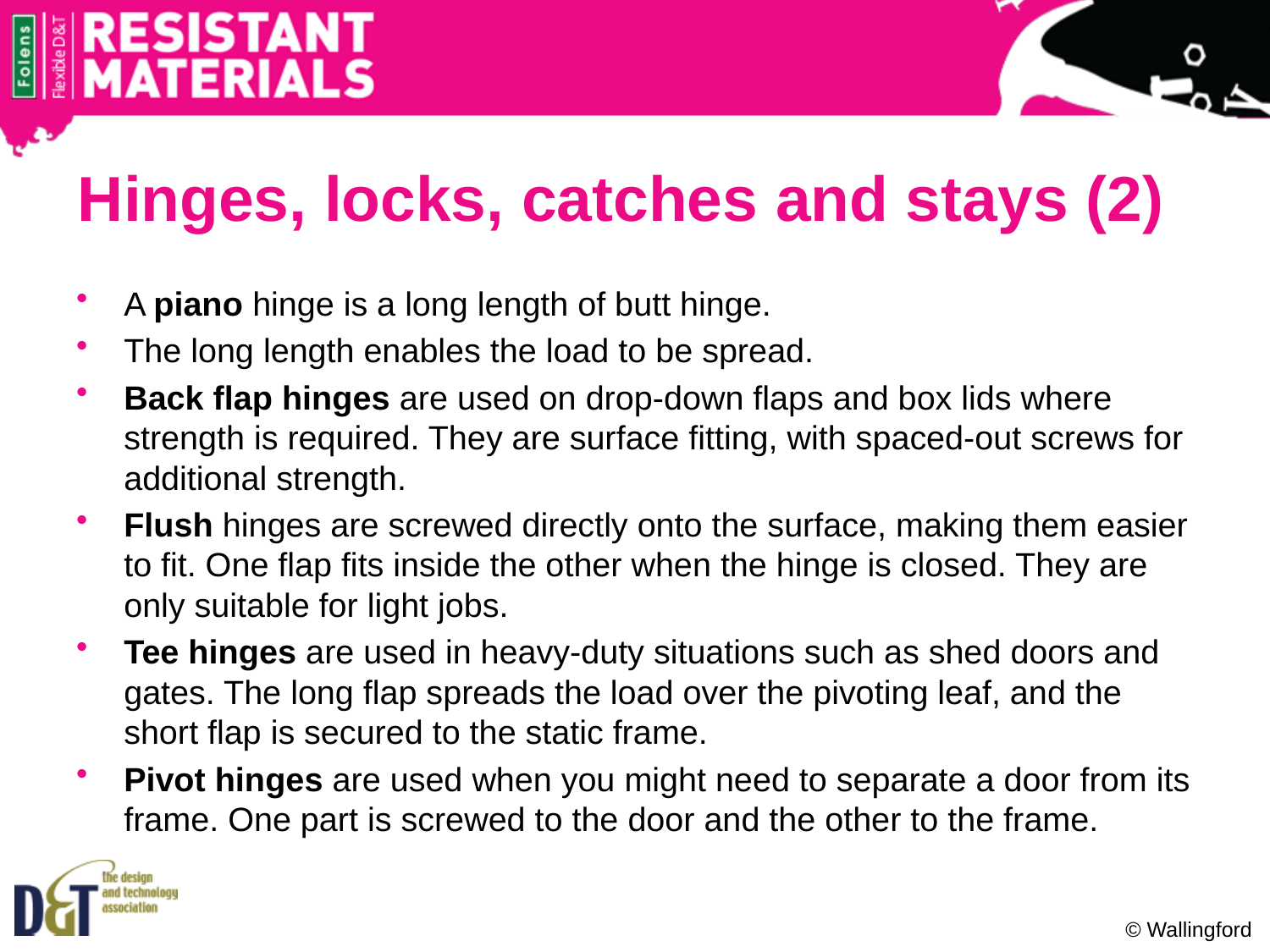

# Hinges, locks, catches and stays (2)
A piano hinge is a long length of butt hinge.
The long length enables the load to be spread.
Back flap hinges are used on drop-down flaps and box lids where strength is required. They are surface fitting, with spaced-out screws for additional strength.
Flush hinges are screwed directly onto the surface, making them easier to fit. One flap fits inside the other when the hinge is closed. They are only suitable for light jobs.
Tee hinges are used in heavy-duty situations such as shed doors and gates. The long flap spreads the load over the pivoting leaf, and the short flap is secured to the static frame.
Pivot hinges are used when you might need to separate a door from its frame. One part is screwed to the door and the other to the frame.
© Wallingford